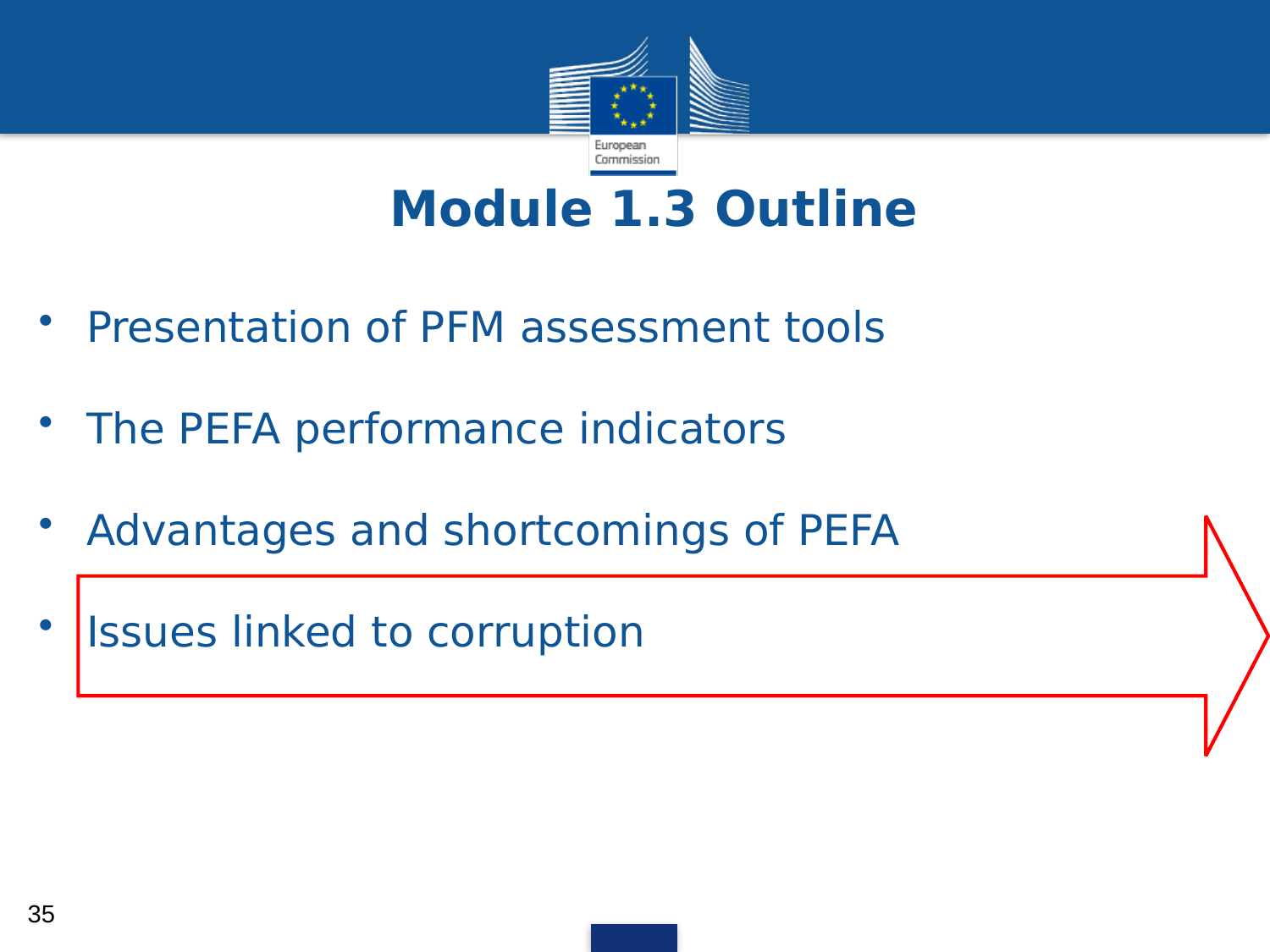

# Module 1.3 Outline

Presentation of PFM assessment tools

The PEFA performance indicators

Advantages and shortcomings of PEFA

Issues linked to corruption

35